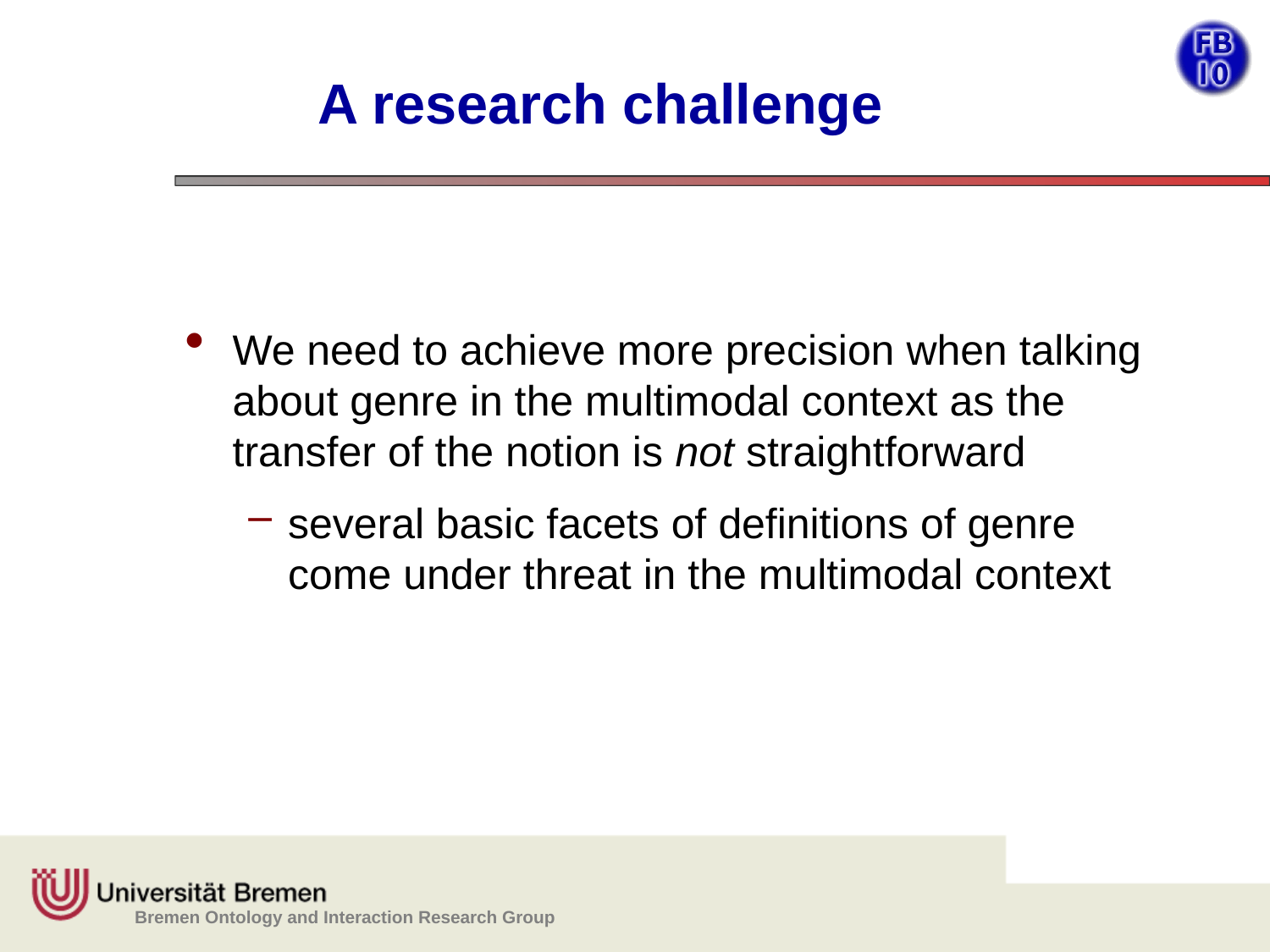

# A research challenge
We need to achieve more precision when talking about genre in the multimodal context as the transfer of the notion is not straightforward
several basic facets of definitions of genre come under threat in the multimodal context